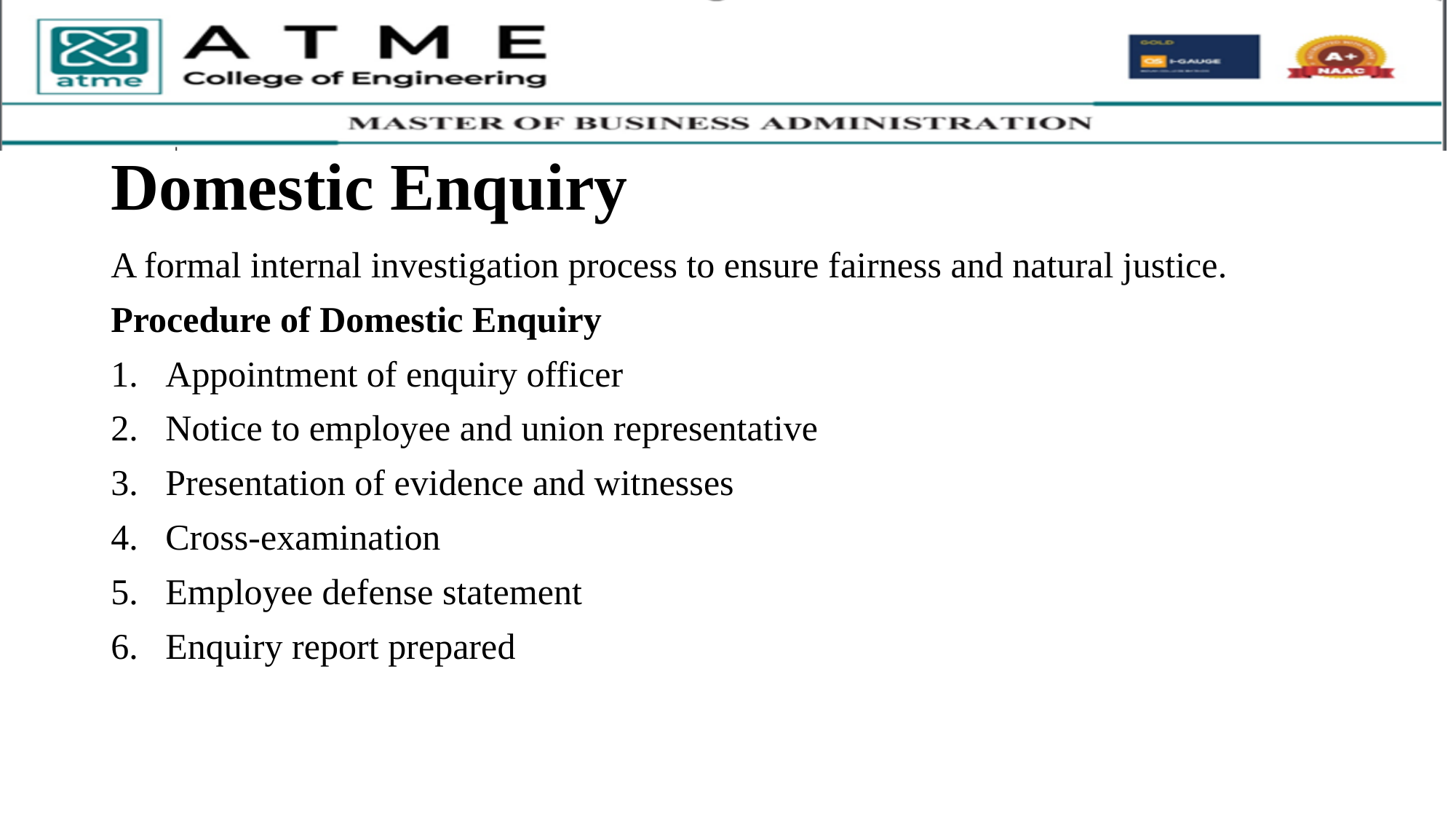

# Domestic Enquiry
A formal internal investigation process to ensure fairness and natural justice.
Procedure of Domestic Enquiry
Appointment of enquiry officer
Notice to employee and union representative
Presentation of evidence and witnesses
Cross-examination
Employee defense statement
Enquiry report prepared